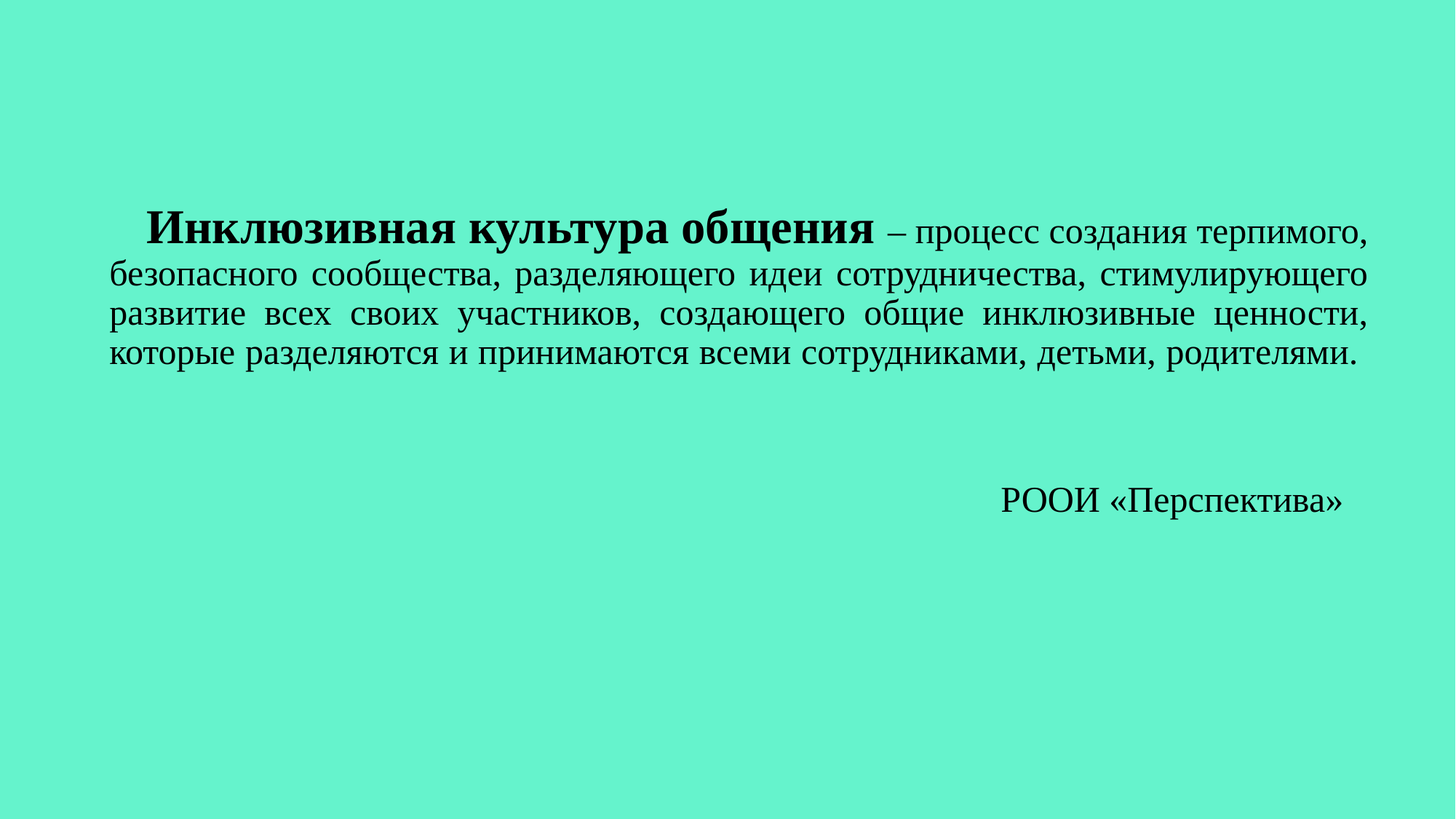

#
   Инклюзивная культура общения – процесс создания терпимого, безопасного сообщества, разделяющего идеи сотрудничества, стимулирующего развитие всех своих участников, создающего общие инклюзивные ценности, которые разделяются и принимаются всеми сотрудниками, детьми, родителями.

                                                                                                  РООИ «Перспектива»